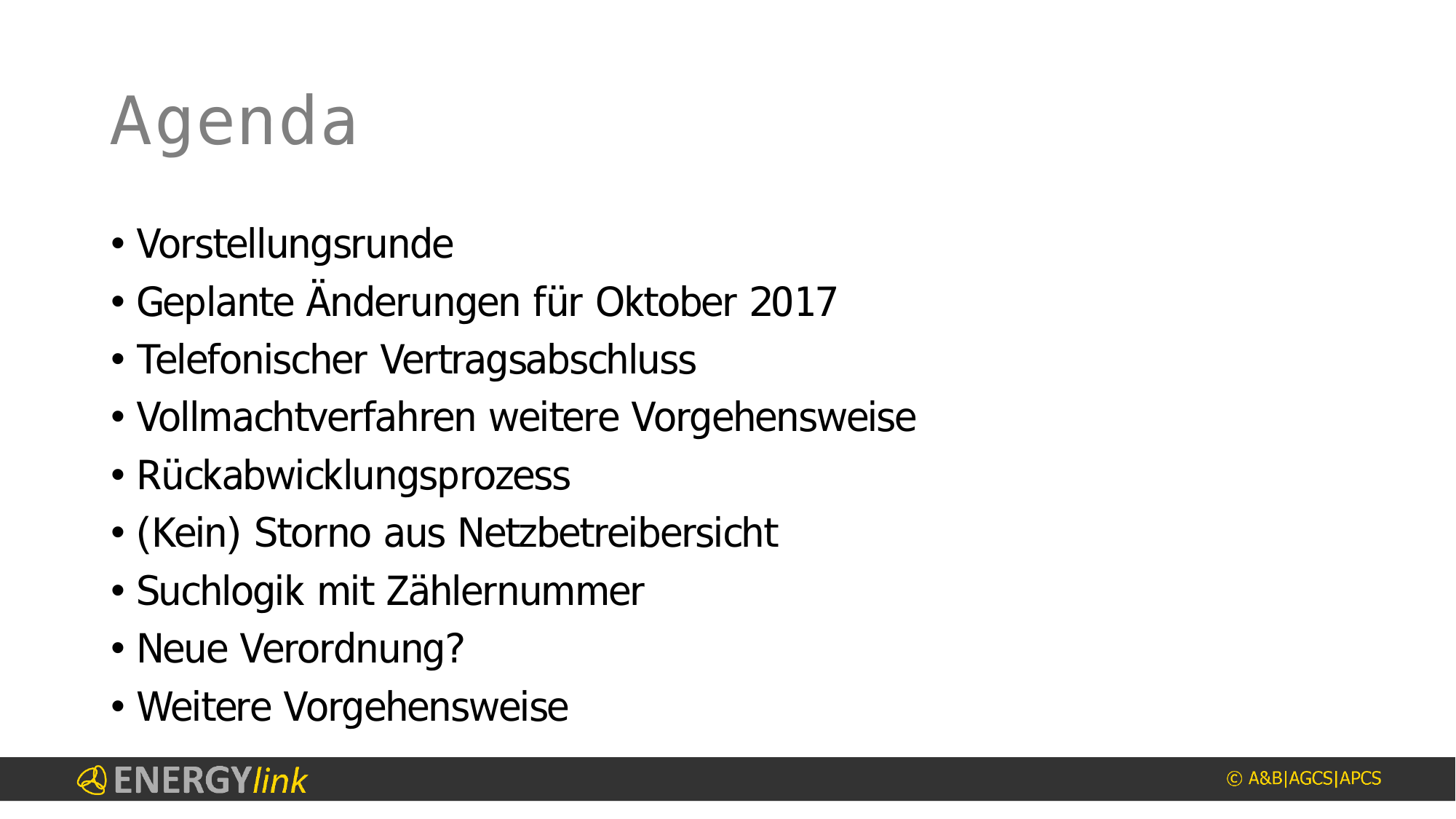

# Agenda
Vorstellungsrunde
Geplante Änderungen für Oktober 2017
Telefonischer Vertragsabschluss
Vollmachtverfahren weitere Vorgehensweise
Rückabwicklungsprozess
(Kein) Storno aus Netzbetreibersicht
Suchlogik mit Zählernummer
Neue Verordnung?
Weitere Vorgehensweise